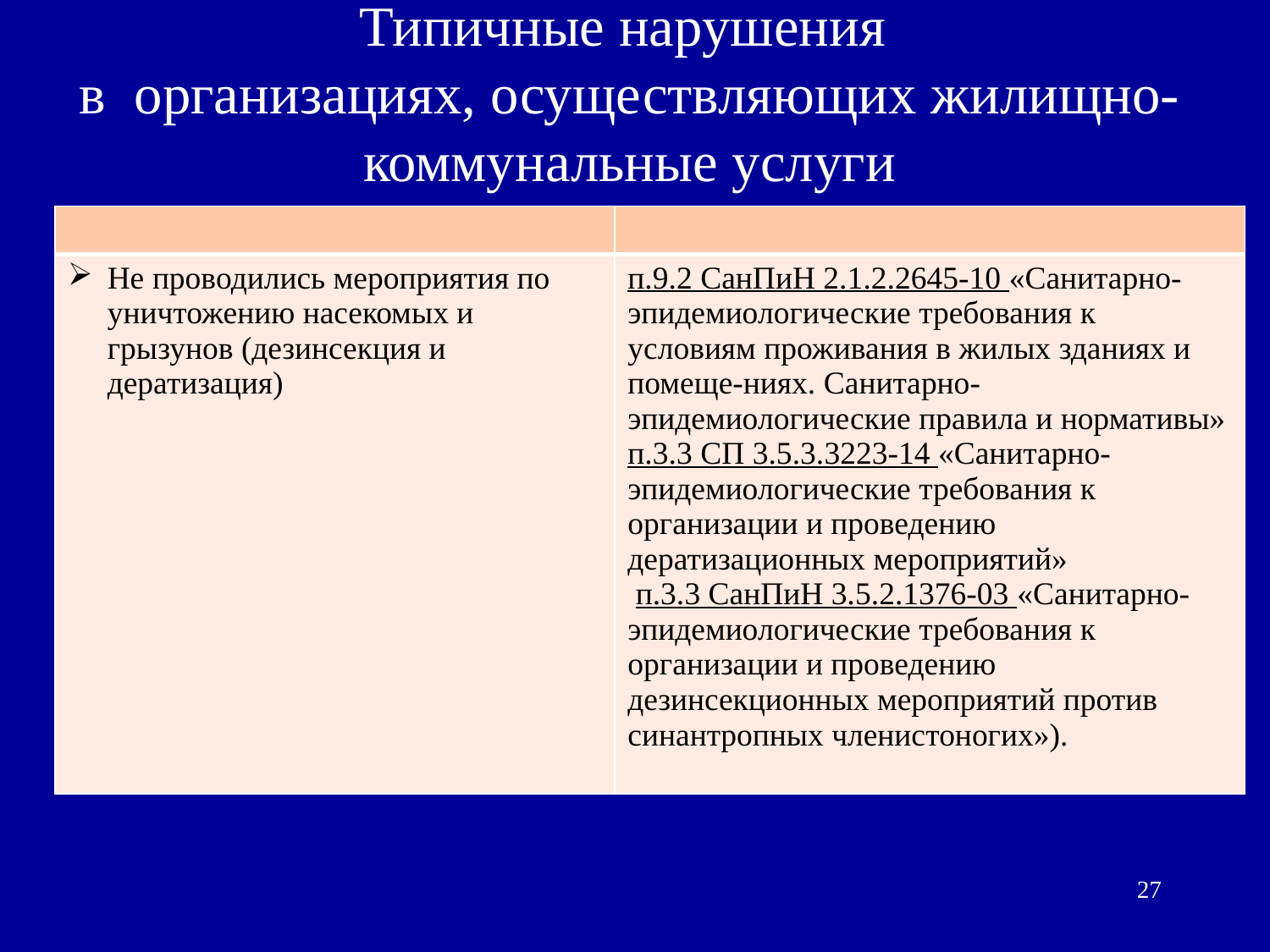

# Типичные нарушения в  организациях, осуществляющих жилищно-коммунальные услуги
|  |  |
| --- | --- |
| Не проводились мероприятия по уничтожению насекомых и грызунов (дезинсекция и дератизация) | п.9.2 СанПиН 2.1.2.2645-10 «Санитарно-эпидемиологические требования к условиям проживания в жилых зданиях и помеще-ниях. Санитарно-эпидемиологические правила и нормативы» п.3.3 СП 3.5.3.3223-14 «Санитарно-эпидемиологические требования к организации и проведению дератизационных мероприятий» п.3.3 СанПиН 3.5.2.1376-03 «Санитарно-эпидемиологические требования к организации и проведению дезинсекционных мероприятий против синантропных членистоногих»). |
27